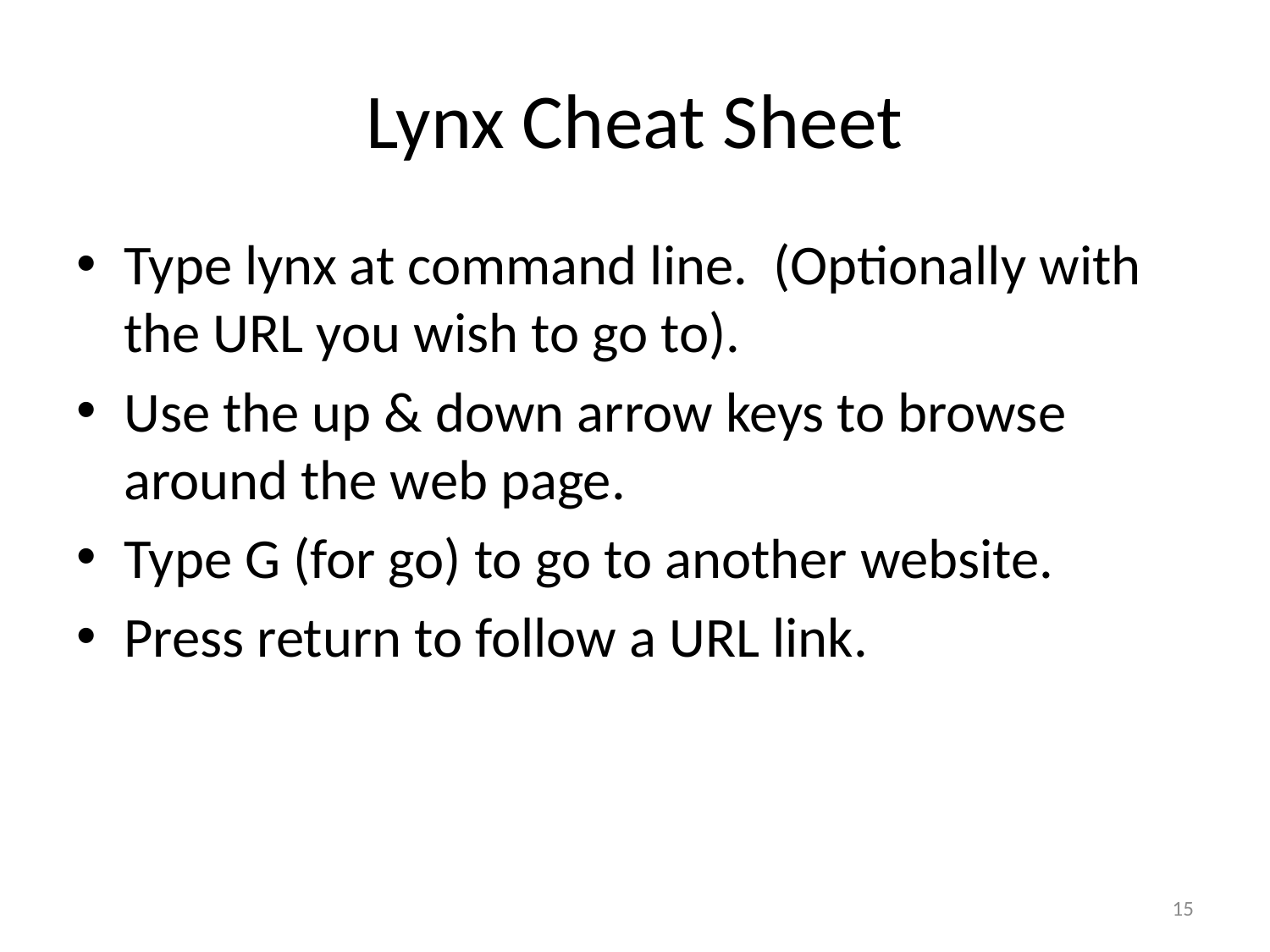

# Lynx Cheat Sheet
Type lynx at command line.  (Optionally with the URL you wish to go to).
Use the up & down arrow keys to browse around the web page.
Type G (for go) to go to another website.
Press return to follow a URL link.
15